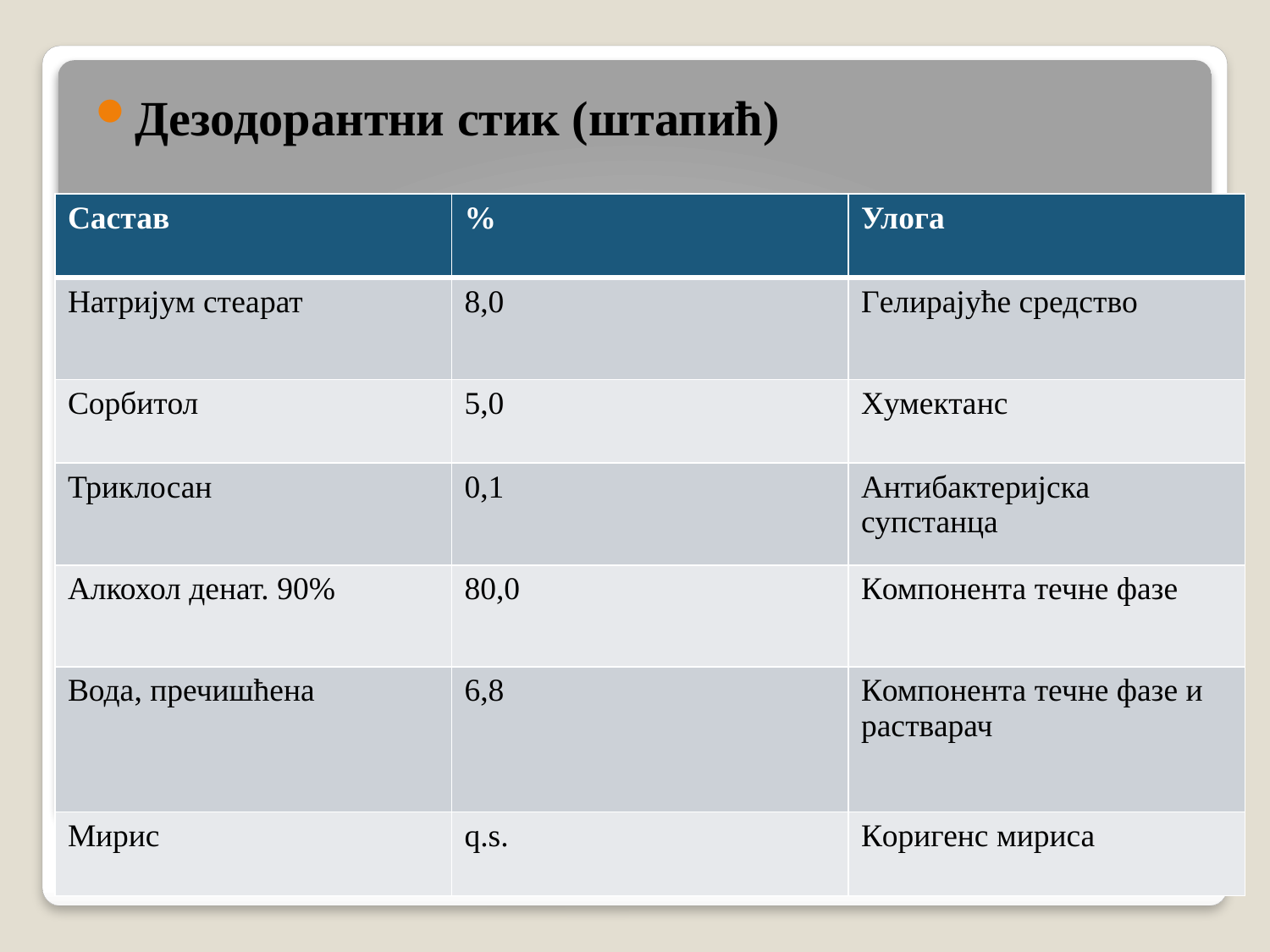

Дезодорантни стик (штапић)

| Састав | % | Улога |
| --- | --- | --- |
| Натријум стеарат | 8,0 | Гелирајуће средство |
| Сорбитол | 5,0 | Хумектанс |
| Триклосан | 0,1 | Антибактеријска супстанца |
| Алкохол денат. 90% | 80,0 | Компонента течне фазе |
| Вода, пречишћена | 6,8 | Компонента течне фазе и растварач |
| Мирис | q.s. | Коригенс мириса |
#
32